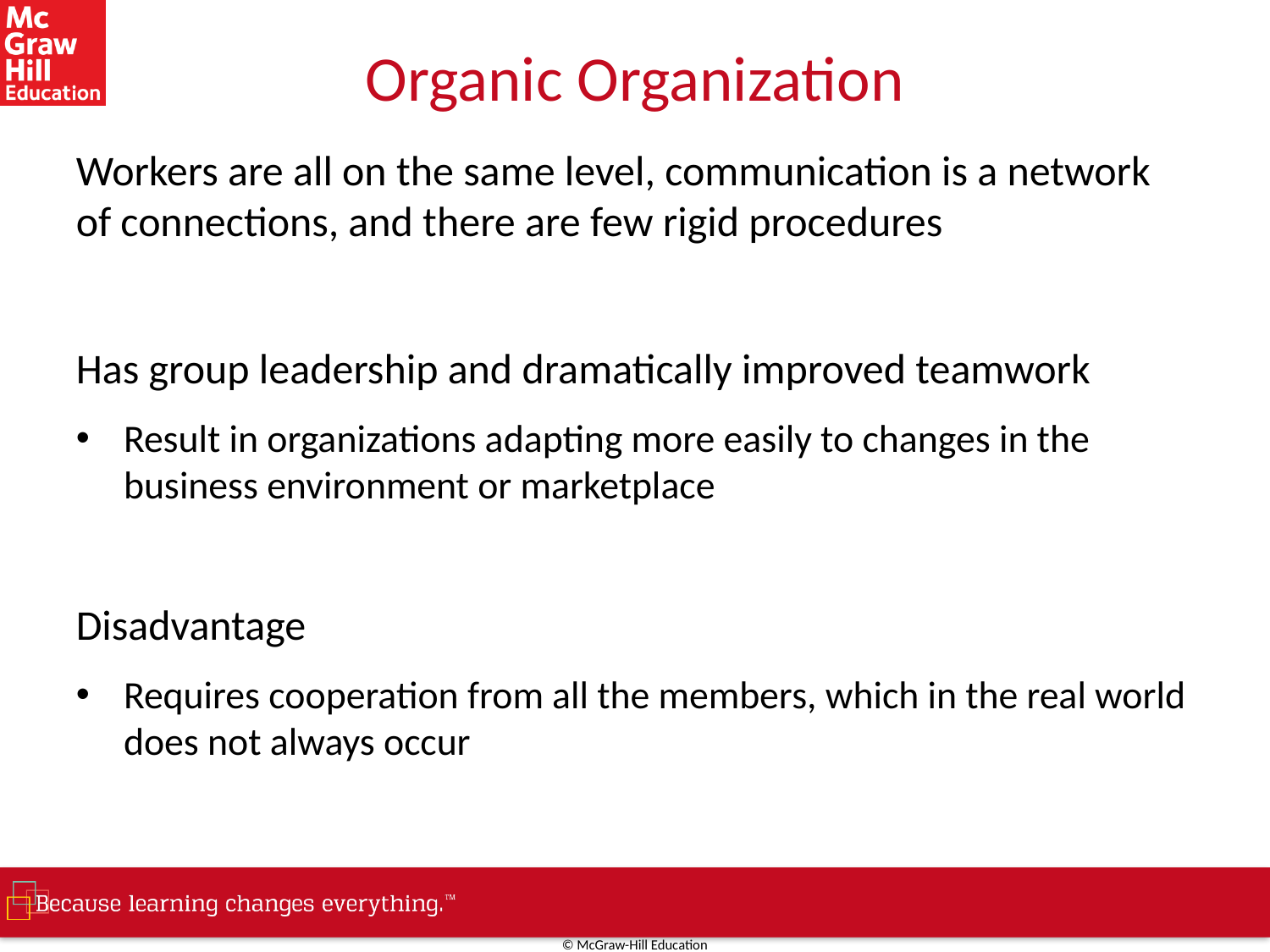

# Organic Organization
Workers are all on the same level, communication is a network of connections, and there are few rigid procedures

Has group leadership and dramatically improved teamwork
Result in organizations adapting more easily to changes in the business environment or marketplace

Disadvantage
Requires cooperation from all the members, which in the real world does not always occur